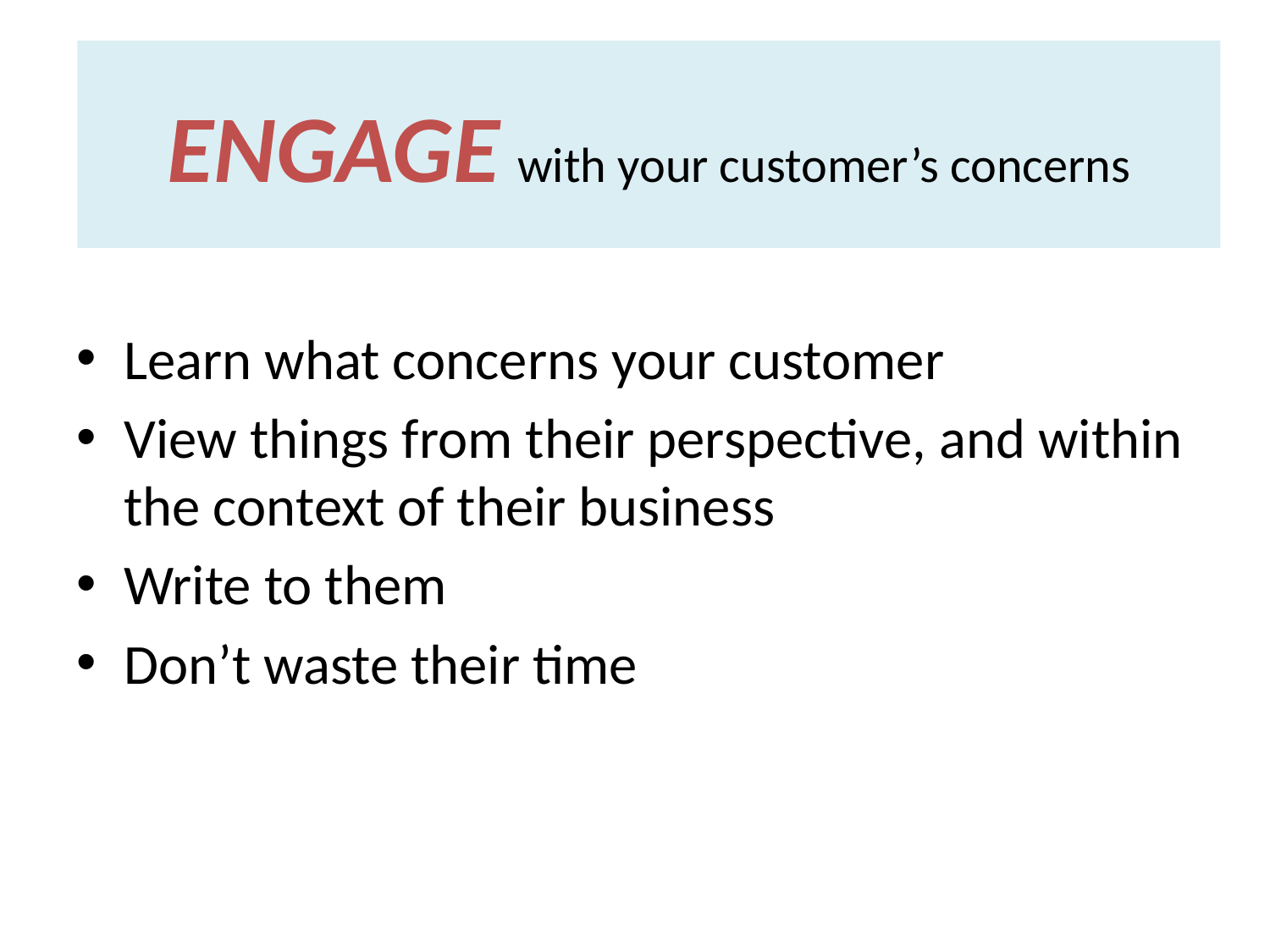

# ENGAGE with your customer’s concerns
Learn what concerns your customer
View things from their perspective, and within the context of their business
Write to them
Don’t waste their time